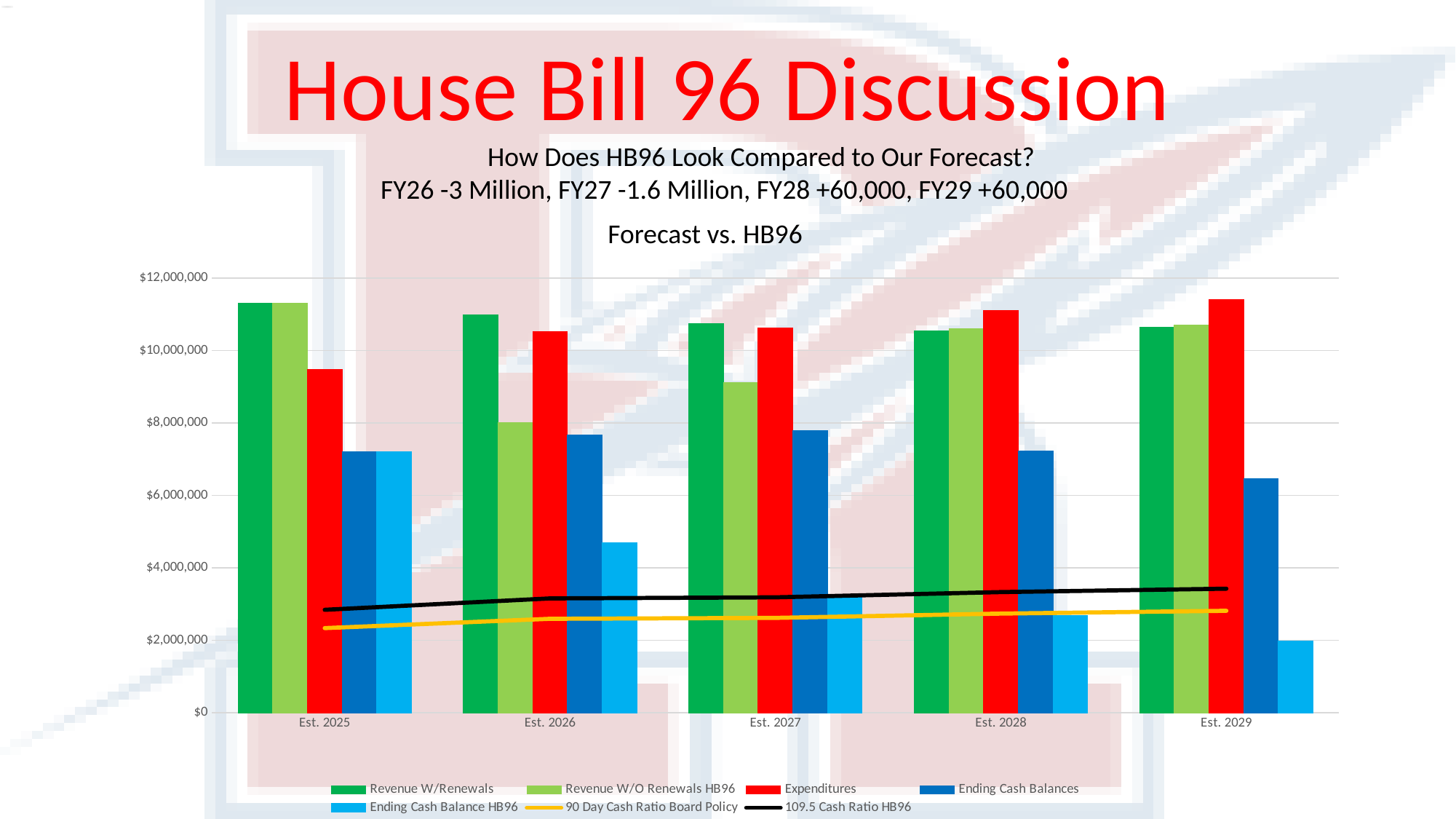

# House Bill 96 Discussion
           How Does HB96 Look Compared to Our Forecast?
FY26 -3 Million, FY27 -1.6 Million, FY28 +60,000, FY29 +60,000

### Chart

| Category | Revenue W/Renewals | Revenue W/O Renewals HB96 | Expenditures | Ending Cash Balances | Ending Cash Balance HB96 | 90 Day Cash Ratio Board Policy | 109.5 Cash Ratio HB96 |
|---|---|---|---|---|---|---|---|
| Est. 2025 | 11307555.17 | 11307555.0 | 9473727.45 | 7200917.720000001 | 7200918.0 | 2335987.5904109585 | 2842118.235 |
| Est. 2026 | 10984778.549999999 | 8013509.4 | 10520622.687599998 | 7665073.582400002 | 4693805.4 | 2594126.142147945 | 3156186.806279999 |
| Est. 2027 | 10743712.326 | 9107175.014 | 10617264.134352 | 7791521.774048001 | 3183716.414000001 | 2617955.539977206 | 3185179.2403056 |
| Est. 2028 | 10534203.86648 | 10601254.0 | 11100379.53963904 | 7225346.10088896 | 2684590.414000001 | 2737079.886486339 | 3330113.861891712 |
| Est. 2029 | 10644572.396150399 | 10710970.0 | 11413754.01723182 | 6456164.479807539 | 1981805.4140000008 | 2814350.305618805 | 3424126.205169546 |
Forecast vs. HB96